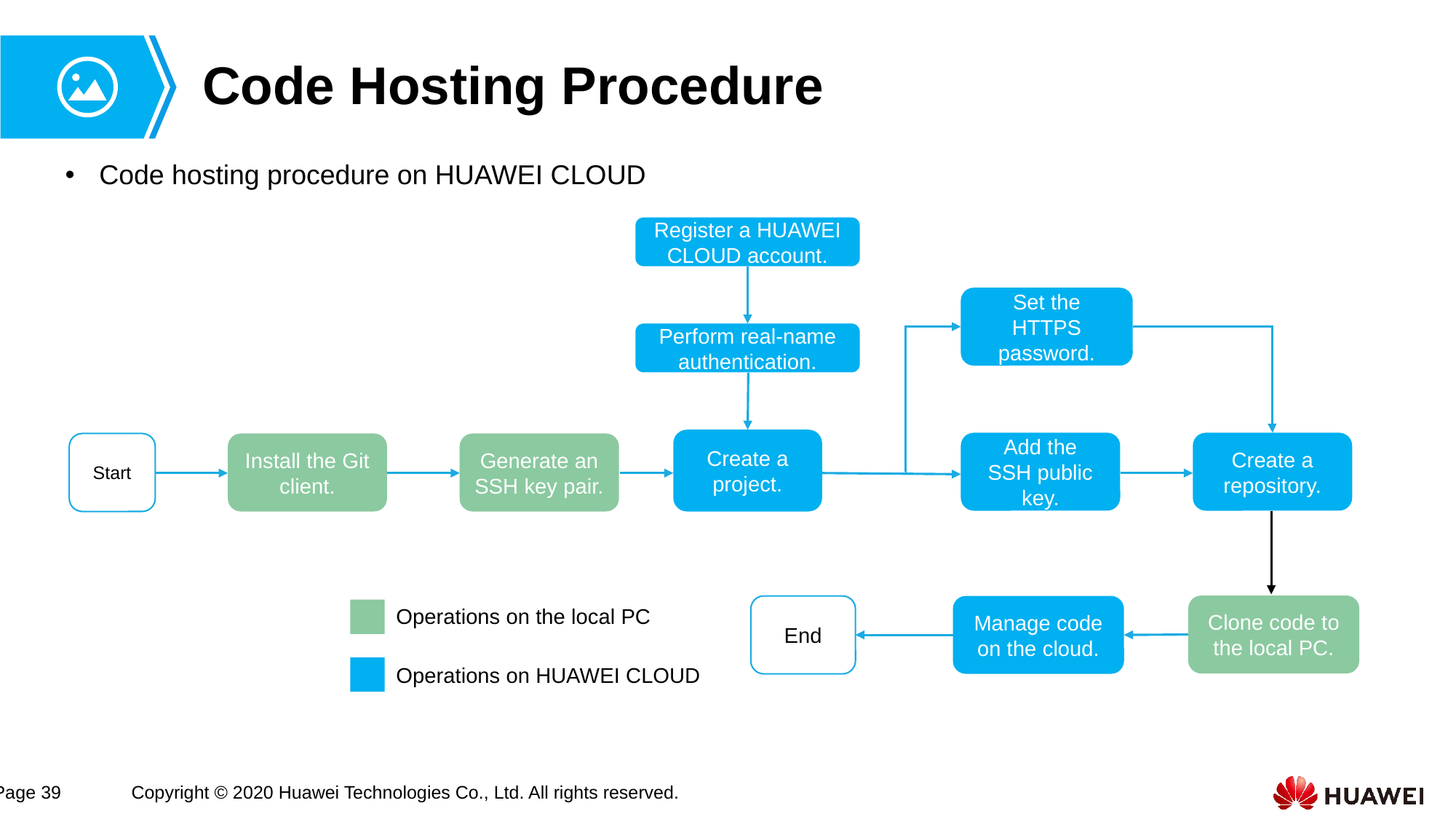

# Code Hosting Procedure
Code hosting procedure on HUAWEI CLOUD
Register a HUAWEI CLOUD account.
Set the HTTPS password.
Perform real-name authentication.
Create a project.
Add the
SSH public key.
Create a
repository.
Start
Install the Git client.
Generate an
SSH key pair.
Clone code to the local PC.
End
Manage code
on the cloud.
Operations on the local PC

Operations on HUAWEI CLOUD